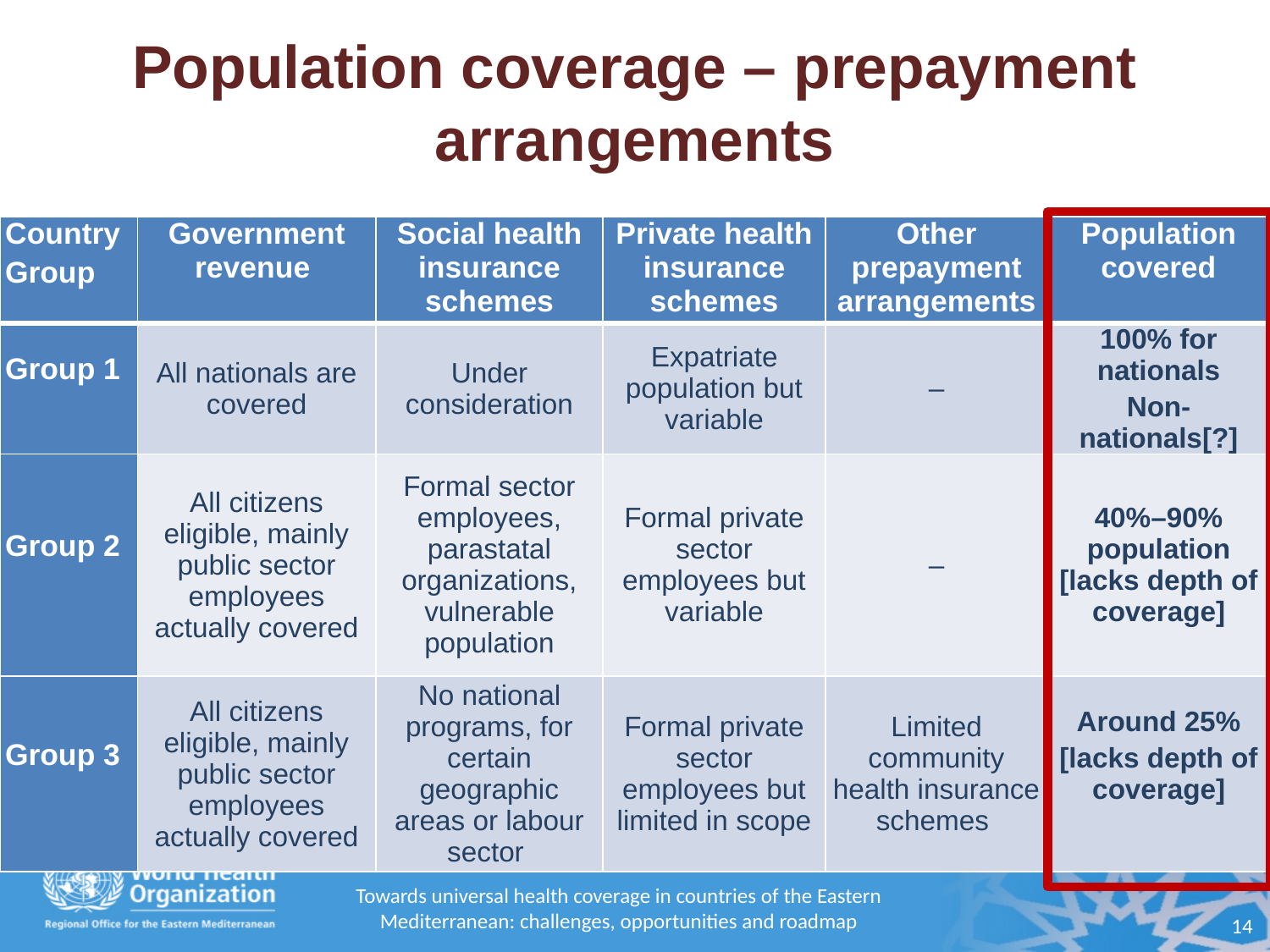

# Population coverage – prepayment arrangements

| Country Group | Government revenue | Social health insurance schemes | Private health insurance schemes | Other prepayment arrangements | Population covered |
| --- | --- | --- | --- | --- | --- |
| Group 1 | All nationals are covered | Under consideration | Expatriate population but variable | – | 100% for nationals Non-nationals[?] |
| Group 2 | All citizens eligible, mainly public sector employees actually covered | Formal sector employees, parastatal organizations, vulnerable population | Formal private sector employees but variable | – | 40%–90% population [lacks depth of coverage] |
| Group 3 | All citizens eligible, mainly public sector employees actually covered | No national programs, for certain geographic areas or labour sector | Formal private sector employees but limited in scope | Limited community health insurance schemes | Around 25% [lacks depth of coverage] |
Towards universal health coverage in countries of the Eastern Mediterranean: challenges, opportunities and roadmap
14